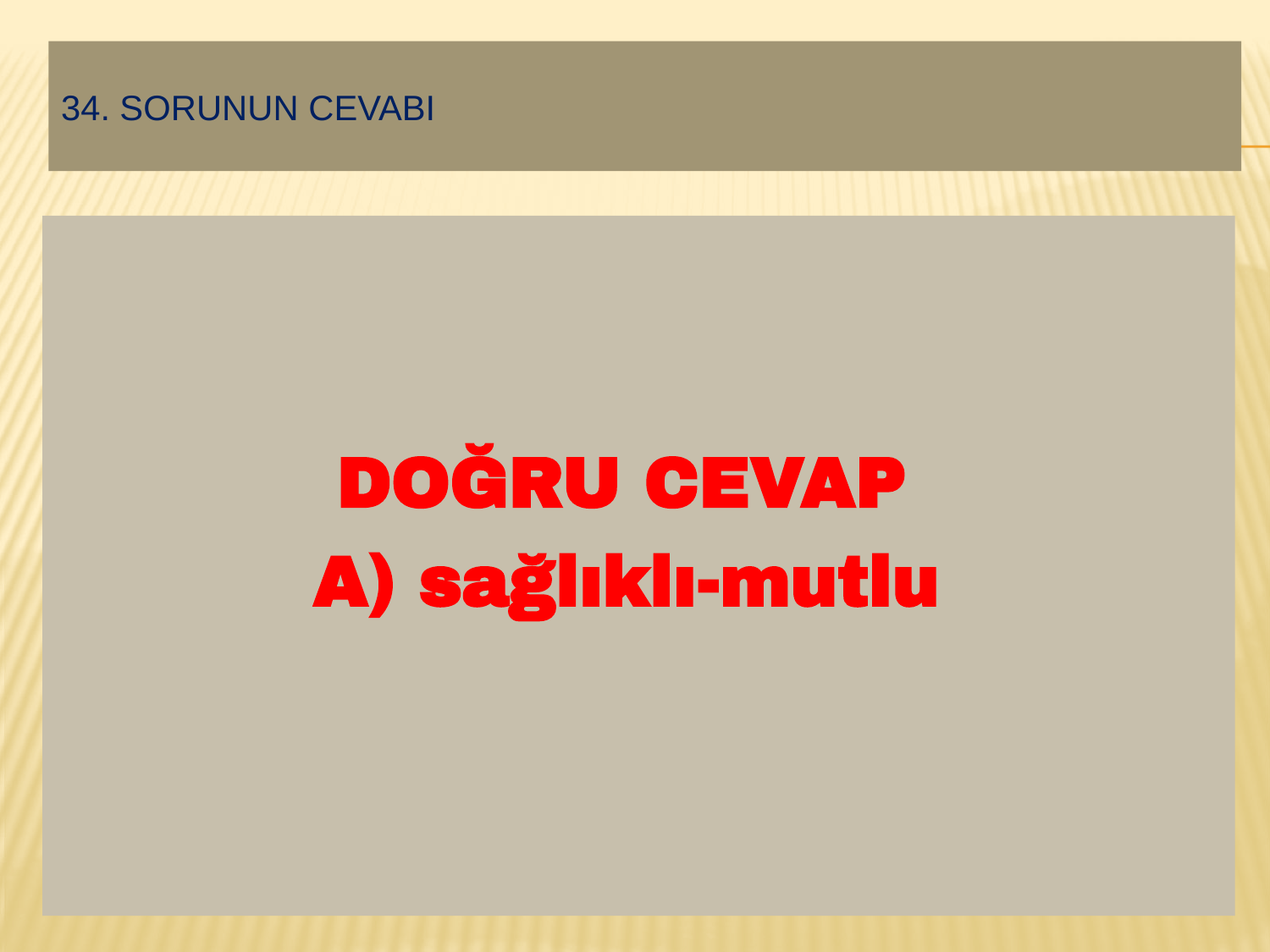

# 34. soruNUN CEVABI

            DOĞRU CEVAP
           A) sağlıklı-mutlu